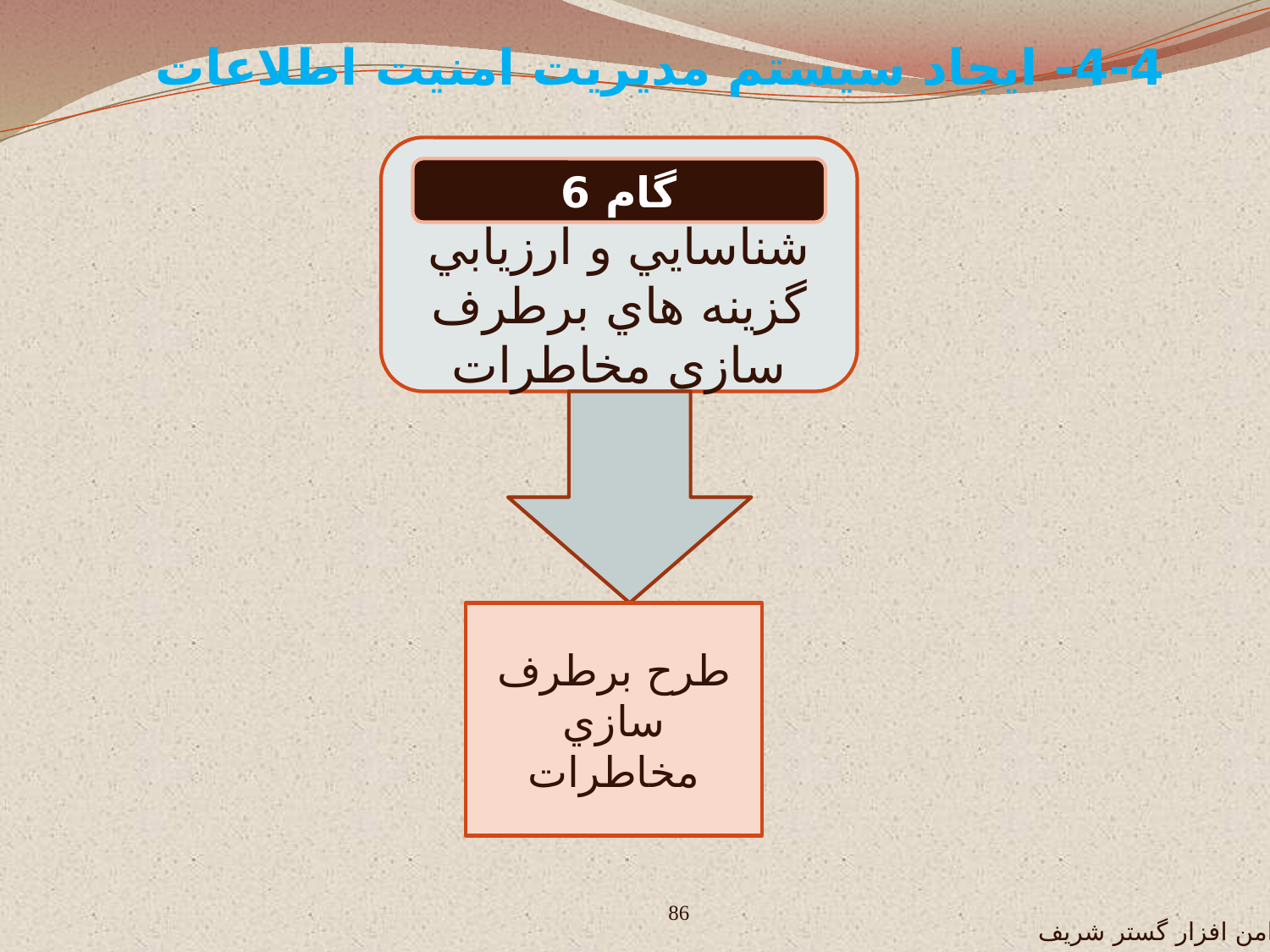

4-4- ايجاد سيستم مديريت امنيت اطلاعات

شناسايي و ارزيابي گزينه هاي برطرف سازي مخاطرات

گام 6

طرح برطرف سازي مخاطرات